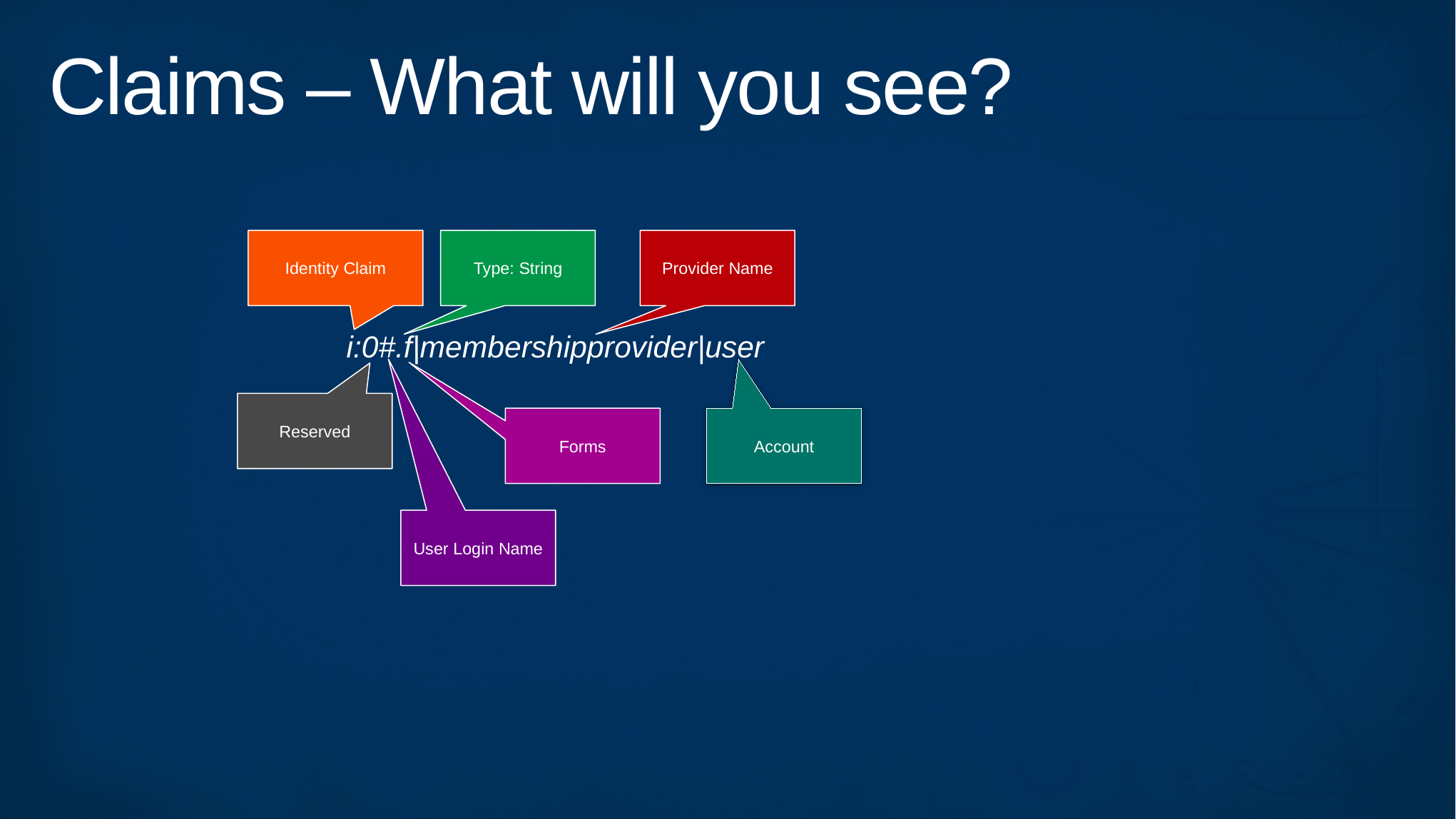

# Claims – What will you see?
Provider Name
Identity Claim
Type: String
i:0#.f|membershipprovider|user
Reserved
Account
Forms
User Login Name